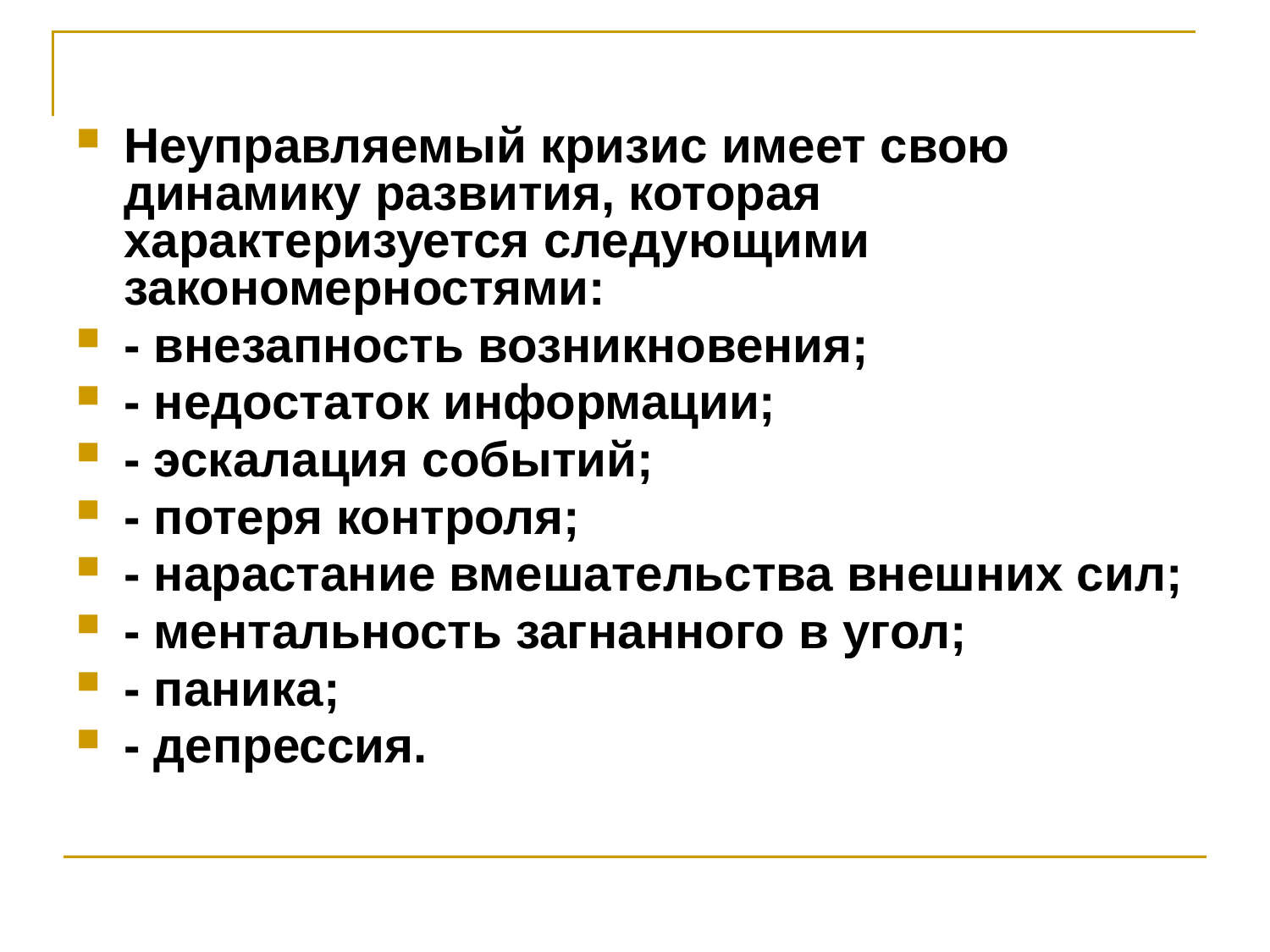

Неуправляемый кризис имеет свою динамику развития, которая характеризуется следующими закономерностями:
- внезапность возникновения;
- недостаток информации;
- эскалация событий;
- потеря контроля;
- нарастание вмешательства внешних сил;
- ментальность загнанного в угол;
- паника;
- депрессия.